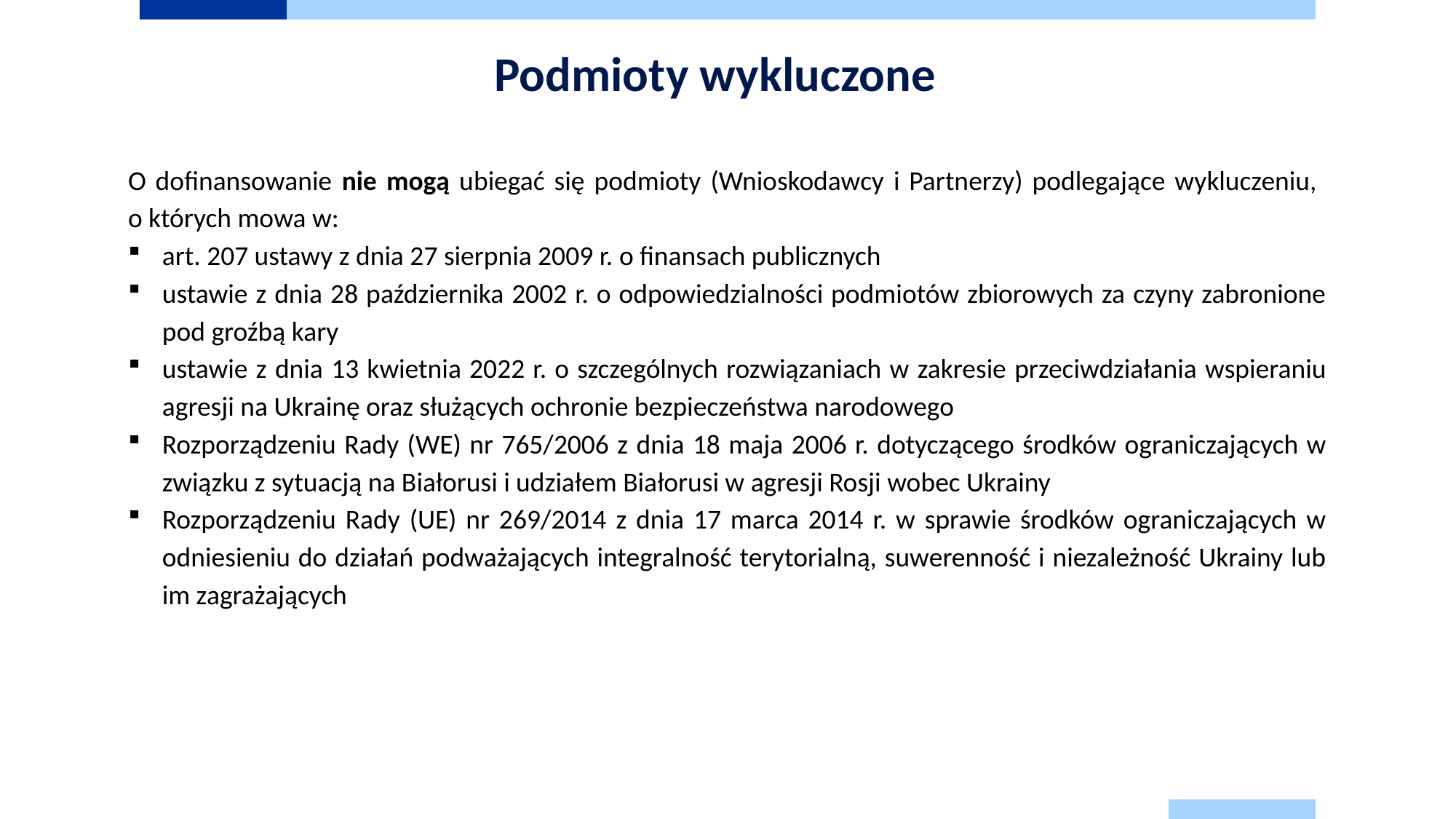

Podmioty wykluczone
O dofinansowanie nie mogą ubiegać się podmioty (Wnioskodawcy i Partnerzy) podlegające wykluczeniu,
o których mowa w:
art. 207 ustawy z dnia 27 sierpnia 2009 r. o finansach publicznych
ustawie z dnia 28 października 2002 r. o odpowiedzialności podmiotów zbiorowych za czyny zabronione pod groźbą kary
ustawie z dnia 13 kwietnia 2022 r. o szczególnych rozwiązaniach w zakresie przeciwdziałania wspieraniu agresji na Ukrainę oraz służących ochronie bezpieczeństwa narodowego
Rozporządzeniu Rady (WE) nr 765/2006 z dnia 18 maja 2006 r. dotyczącego środków ograniczających w związku z sytuacją na Białorusi i udziałem Białorusi w agresji Rosji wobec Ukrainy
Rozporządzeniu Rady (UE) nr 269/2014 z dnia 17 marca 2014 r. w sprawie środków ograniczających w odniesieniu do działań podważających integralność terytorialną, suwerenność i niezależność Ukrainy lub im zagrażających